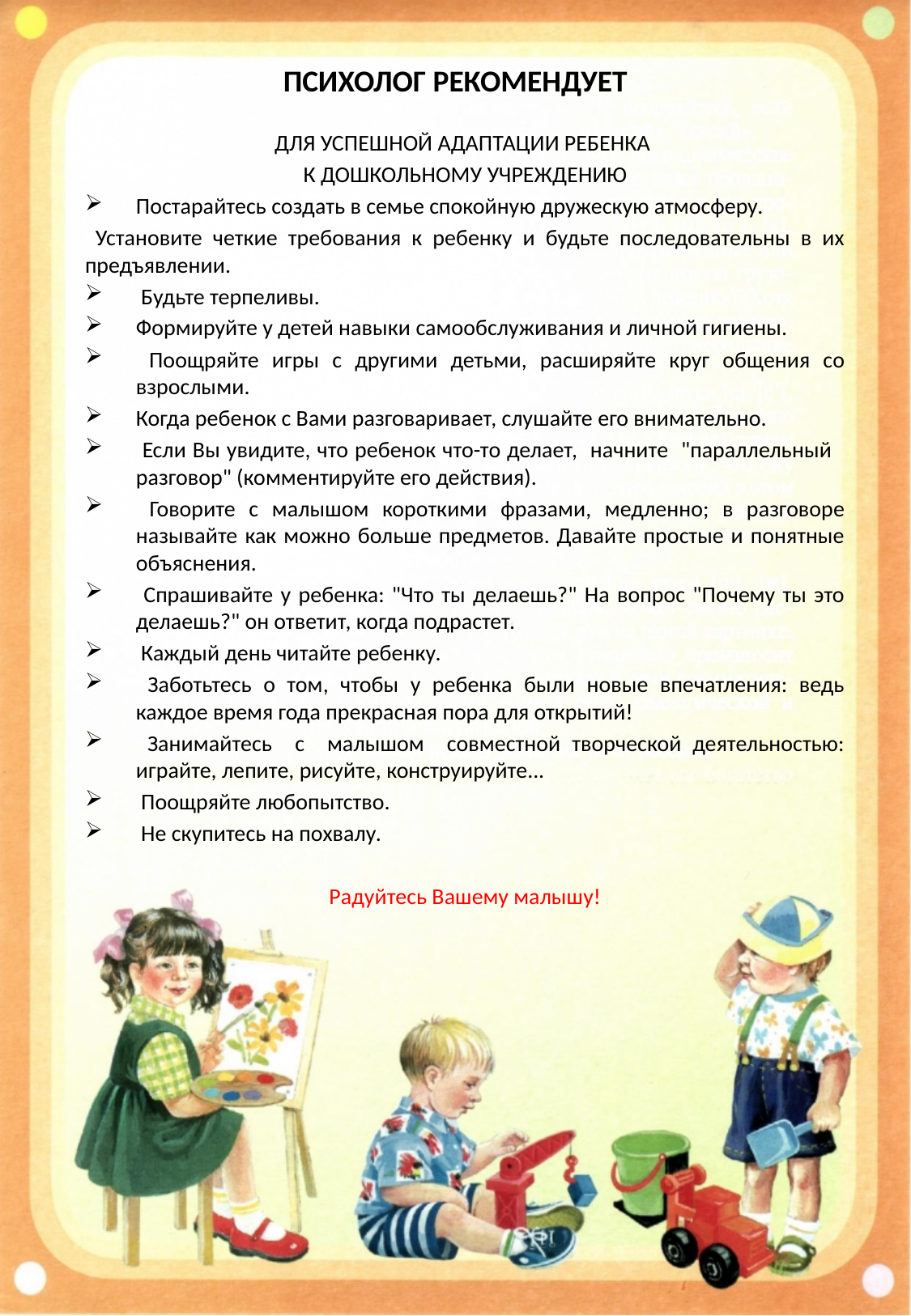

# Психолог рекомендует
ДЛЯ УСПЕШНОЙ АДАПТАЦИИ РЕБЕНКА
К ДОШКОЛЬНОМУ УЧРЕЖДЕНИЮ
Постарайтесь создать в семье спокойную дружескую атмосферу.
 Установите четкие требования к ребенку и будьте последовательны в их предъявлении.
 Будьте терпеливы.
Формируйте у детей навыки самообслуживания и личной гигиены.
 Поощряйте игры с другими детьми, расширяйте круг общения со взрослыми.
Когда ребенок с Вами разговаривает, слушайте его внимательно.
 Если Вы увидите, что ребенок что-то делает,  начните  "параллельный   разговор" (комментируйте его действия).
 Говорите с малышом короткими фразами, медленно; в разговоре называйте как можно больше предметов. Давайте простые и понятные объяснения.
 Спрашивайте у ребенка: "Что ты делаешь?" На вопрос "Почему ты это делаешь?" он ответит, когда подрастет.
 Каждый день читайте ребенку.
 Заботьтесь о том, чтобы у ребенка были новые впечатления: ведь каждое время года прекрасная пора для открытий!
 Занимайтесь  с  малышом  совместной творческой деятельностью: играйте, лепите, рисуйте, конструируйте...
 Поощряйте любопытство.
 Не скупитесь на похвалу.

Радуйтесь Вашему малышу!